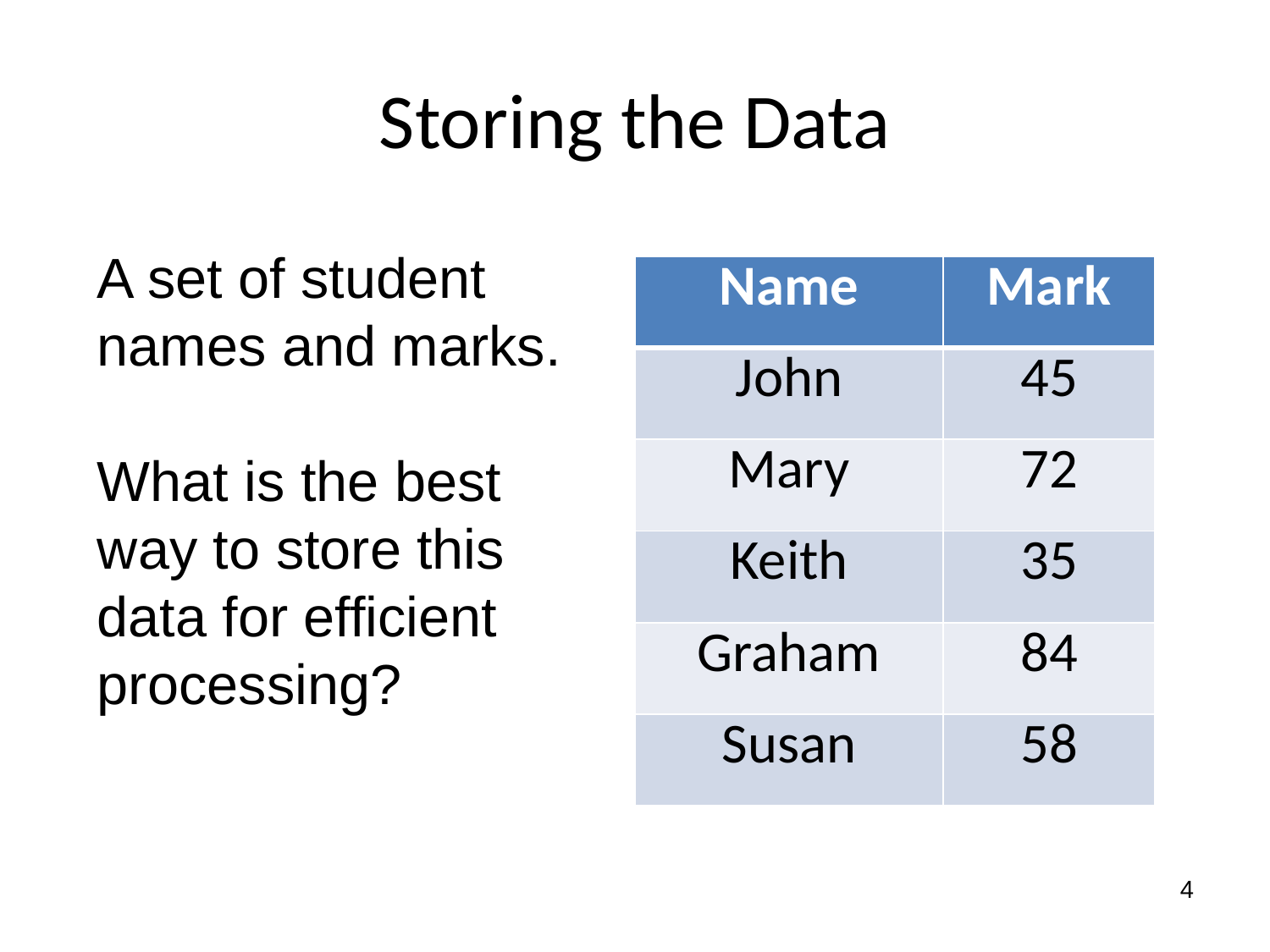

# Storing the Data
A set of student names and marks.

What is the best way to store this data for efficient processing?

| Name | Mark |
| --- | --- |
| John | 45 |
| Mary | 72 |
| Keith | 35 |
| Graham | 84 |
| Susan | 58 |
4